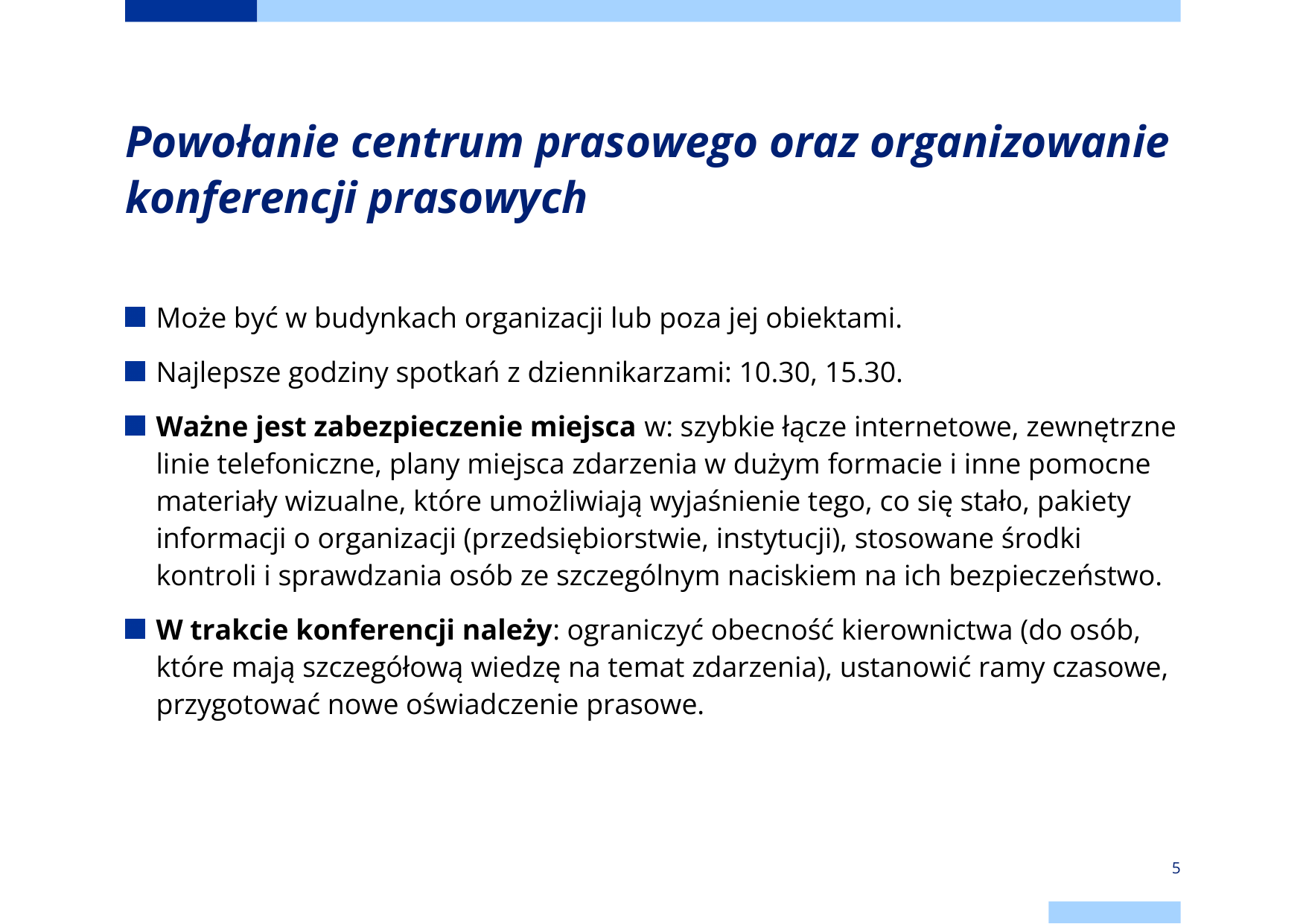

# Powołanie centrum prasowego oraz organizowanie konferencji prasowych

Może być w budynkach organizacji lub poza jej obiektami.
Najlepsze godziny spotkań z dziennikarzami: 10.30, 15.30.
Ważne jest zabezpieczenie miejsca w: szybkie łącze internetowe, zewnętrzne linie telefoniczne, plany miejsca zdarzenia w dużym formacie i inne pomocne materiały wizualne, które umożliwiają wyjaśnienie tego, co się stało, pakiety informacji o organizacji (przedsiębiorstwie, instytucji), stosowane środki kontroli i sprawdzania osób ze szczególnym naciskiem na ich bezpieczeństwo.
W trakcie konferencji należy: ograniczyć obecność kierownictwa (do osób, które mają szczegółową wiedzę na temat zdarzenia), ustanowić ramy czasowe, przygotować nowe oświadczenie prasowe.

5